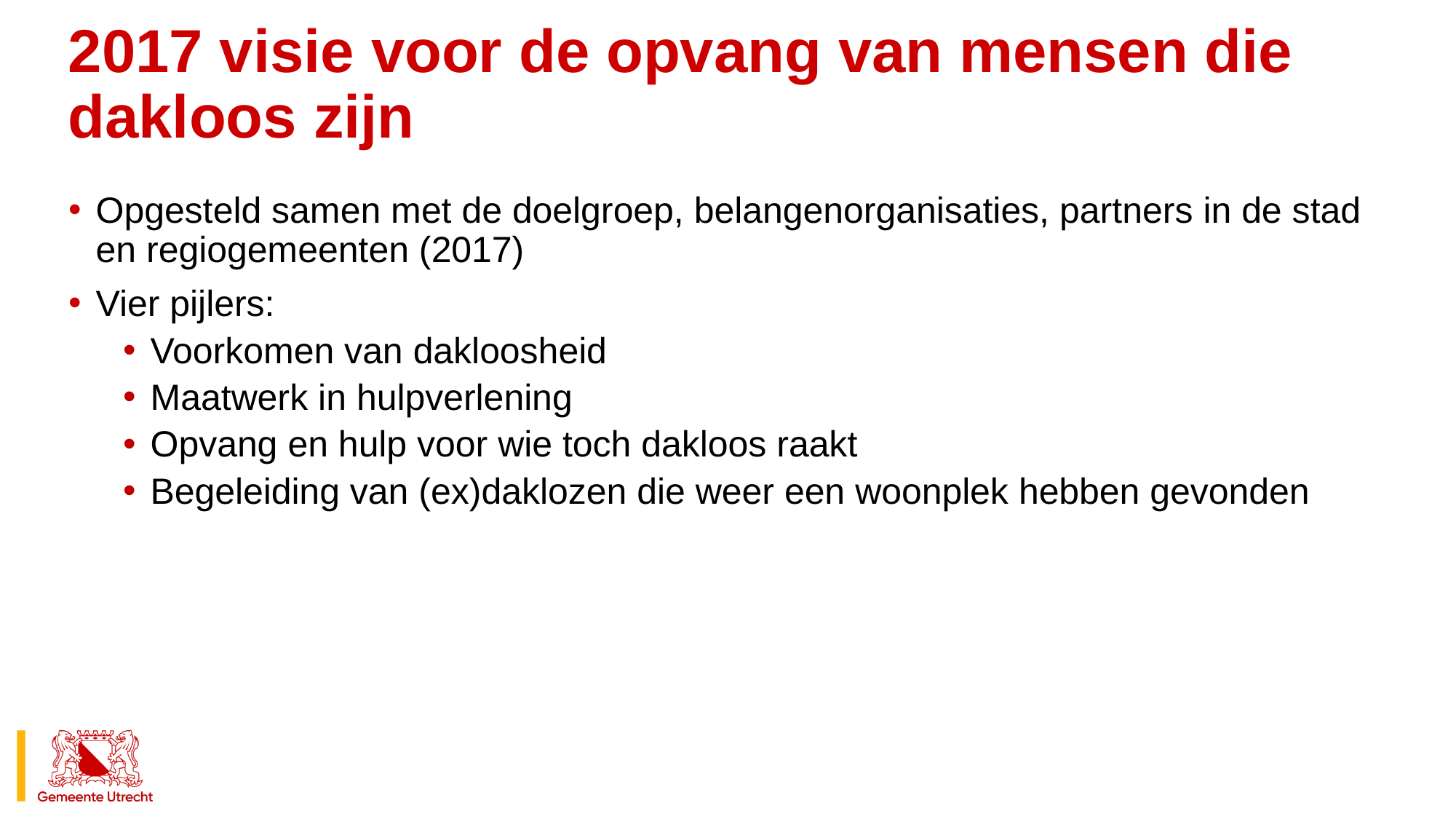

# 2017 visie voor de opvang van mensen die dakloos zijn
Opgesteld samen met de doelgroep, belangenorganisaties, partners in de stad en regiogemeenten (2017)
Vier pijlers:
Voorkomen van dakloosheid
Maatwerk in hulpverlening
Opvang en hulp voor wie toch dakloos raakt
Begeleiding van (ex)daklozen die weer een woonplek hebben gevonden